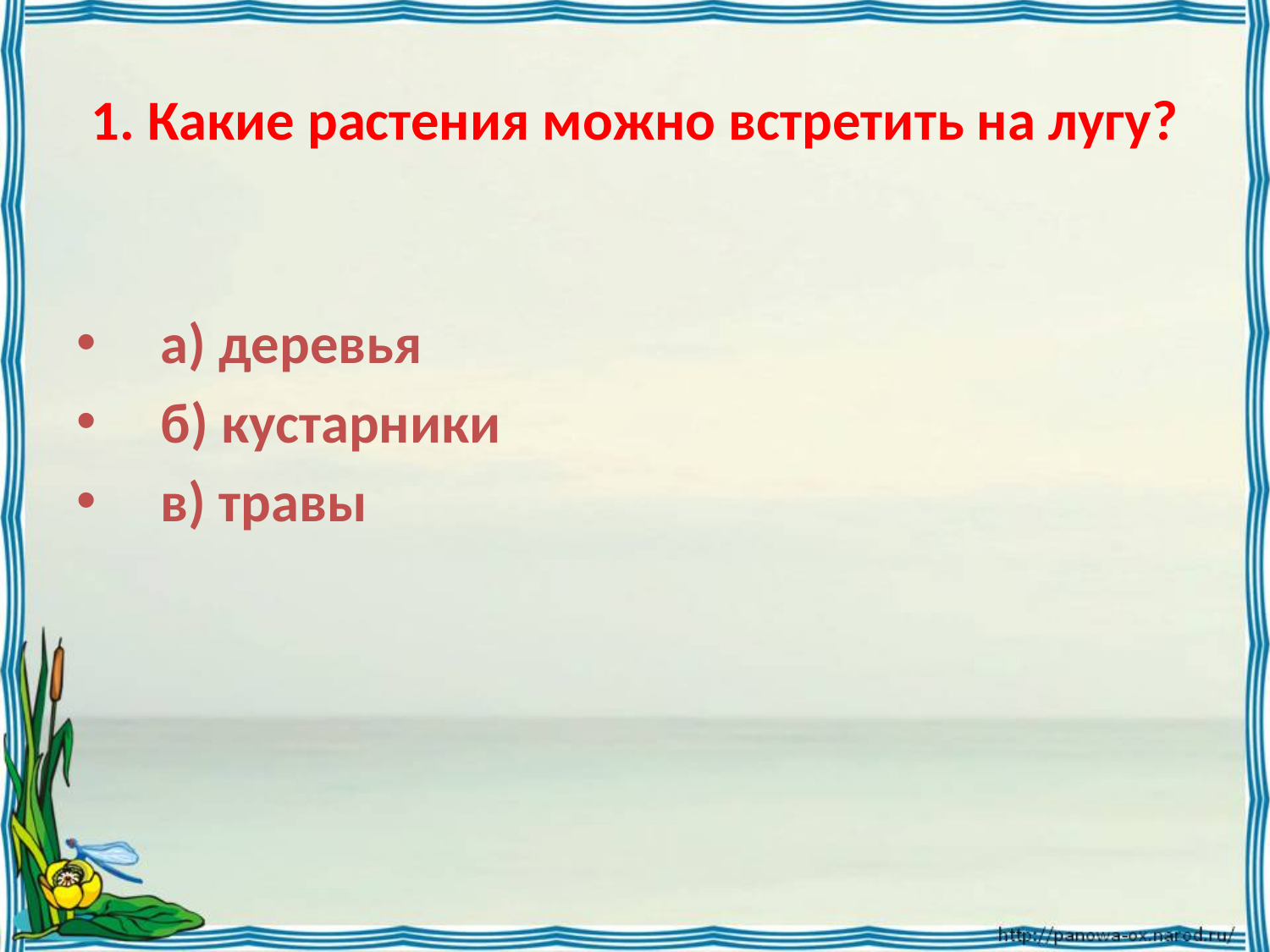

# 1. Какие растения можно встретить на лугу?

а) деревья
б) кустарники
в) травы